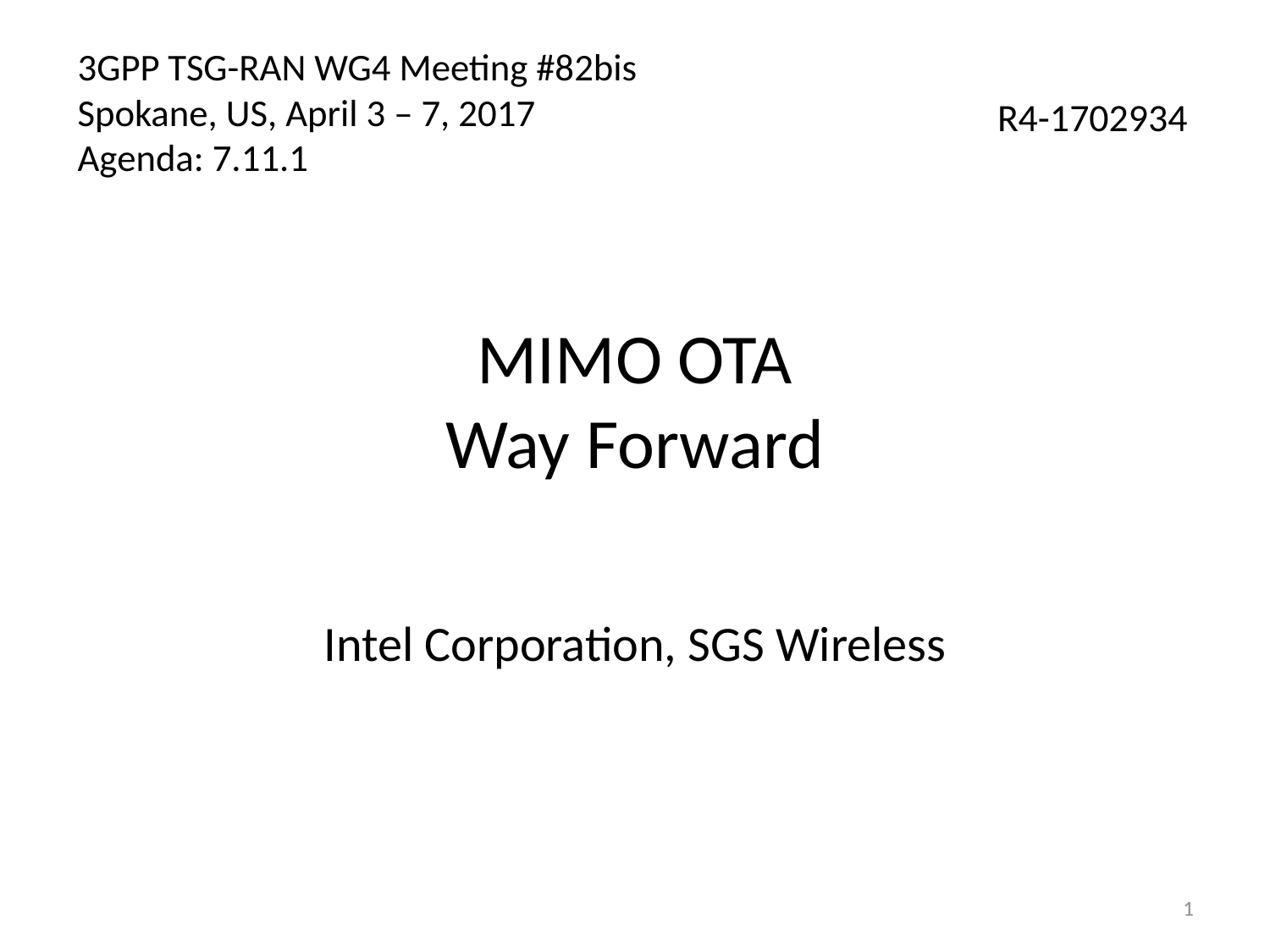

3GPP TSG-RAN WG4 Meeting #82bis
Spokane, US, April 3 – 7, 2017
Agenda: 7.11.1
R4-1702934
# MIMO OTA Way Forward
Intel Corporation, SGS Wireless
1